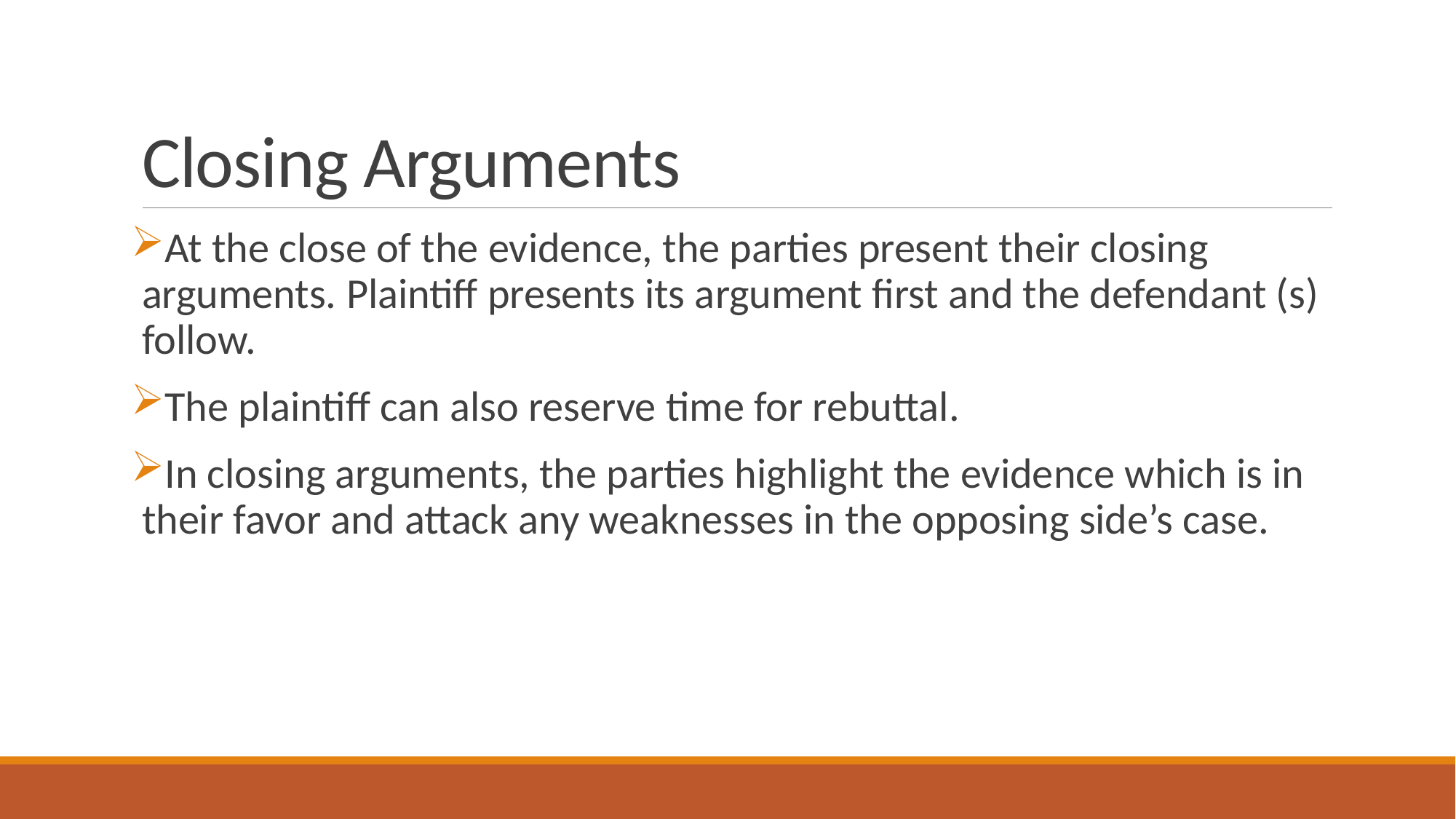

# Closing Arguments
At the close of the evidence, the parties present their closing arguments. Plaintiff presents its argument first and the defendant (s) follow.
The plaintiff can also reserve time for rebuttal.
In closing arguments, the parties highlight the evidence which is in their favor and attack any weaknesses in the opposing side’s case.